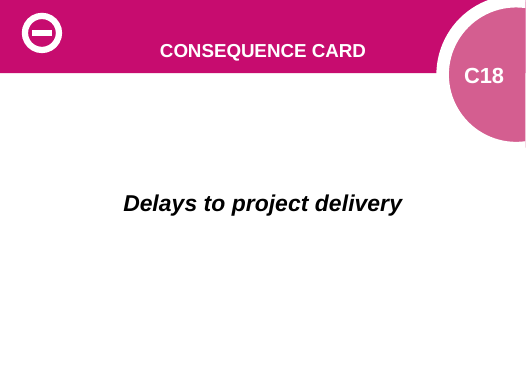

CONSEQUENCE CARD
C18

Delays to project delivery